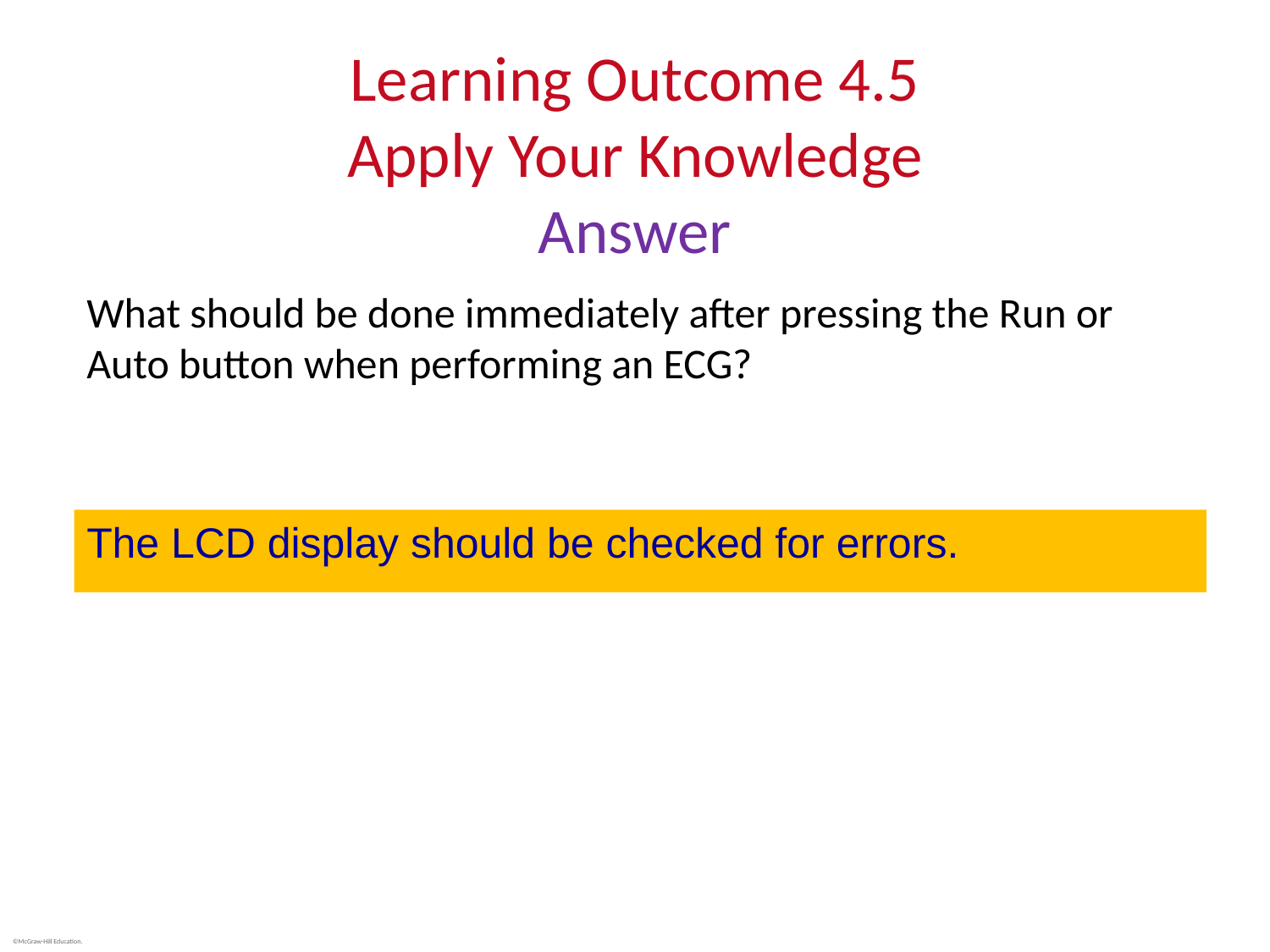

# Learning Outcome 4.5 Apply Your Knowledge Answer
What should be done immediately after pressing the Run or Auto button when performing an ECG?
The LCD display should be checked for errors.